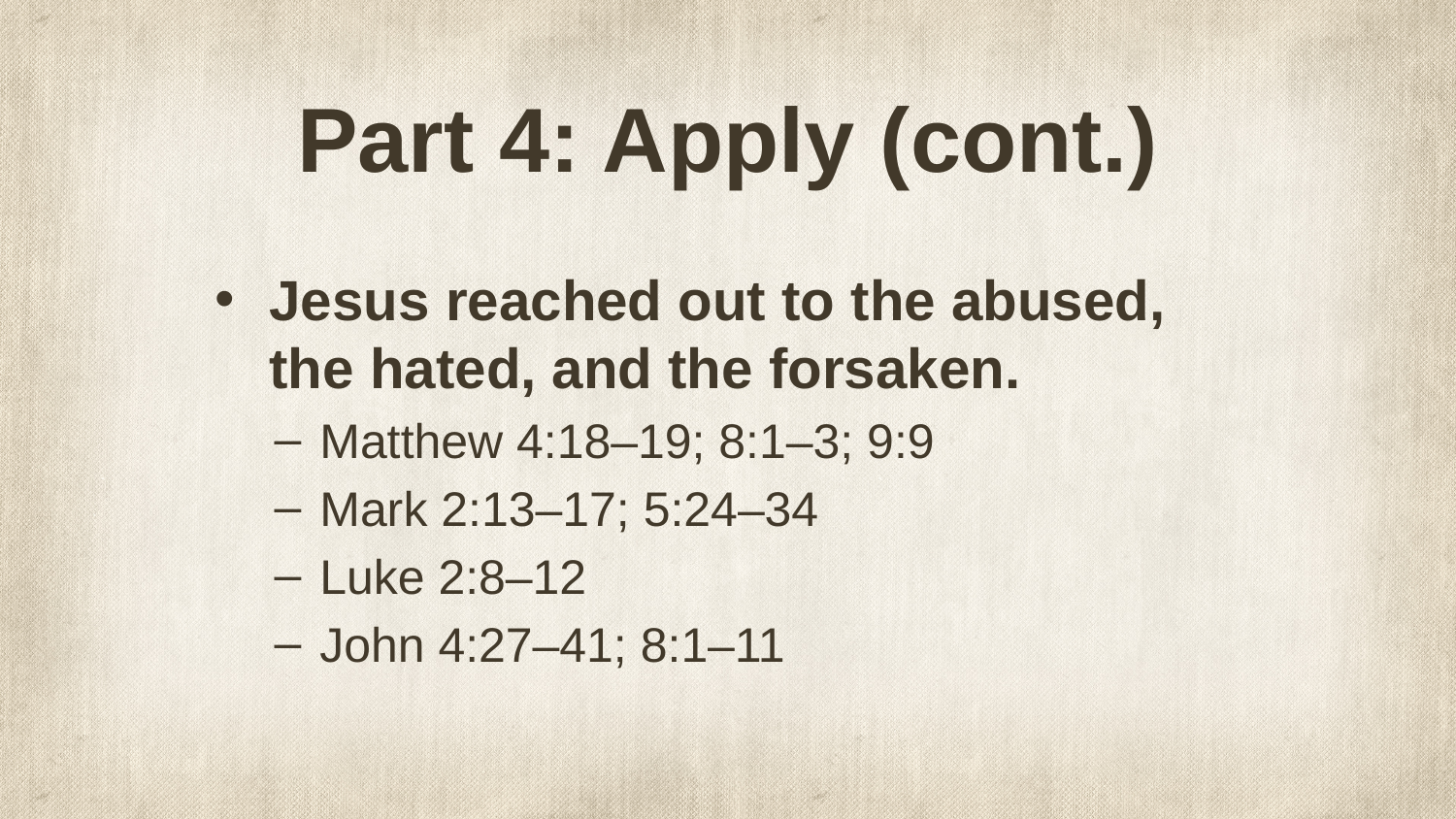

# Part 4: Apply (cont.)
Jesus reached out to the abused, the hated, and the forsaken.
Matthew 4:18–19; 8:1–3; 9:9
Mark 2:13–17; 5:24–34
Luke 2:8–12
John 4:27–41; 8:1–11